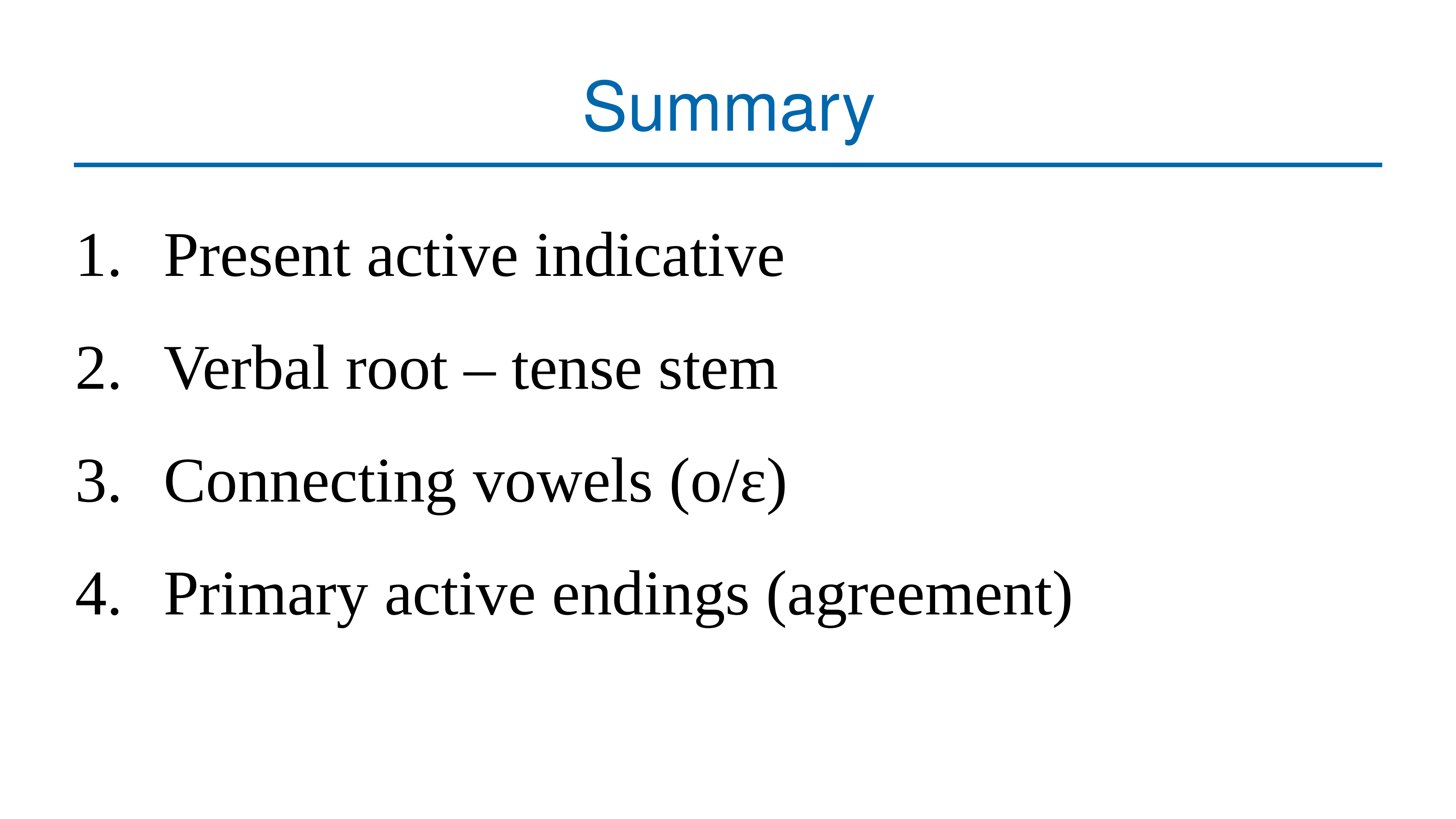

# Summary
Present active indicative
Verbal root – tense stem
Connecting vowels (ο/ε)
Primary active endings (agreement)